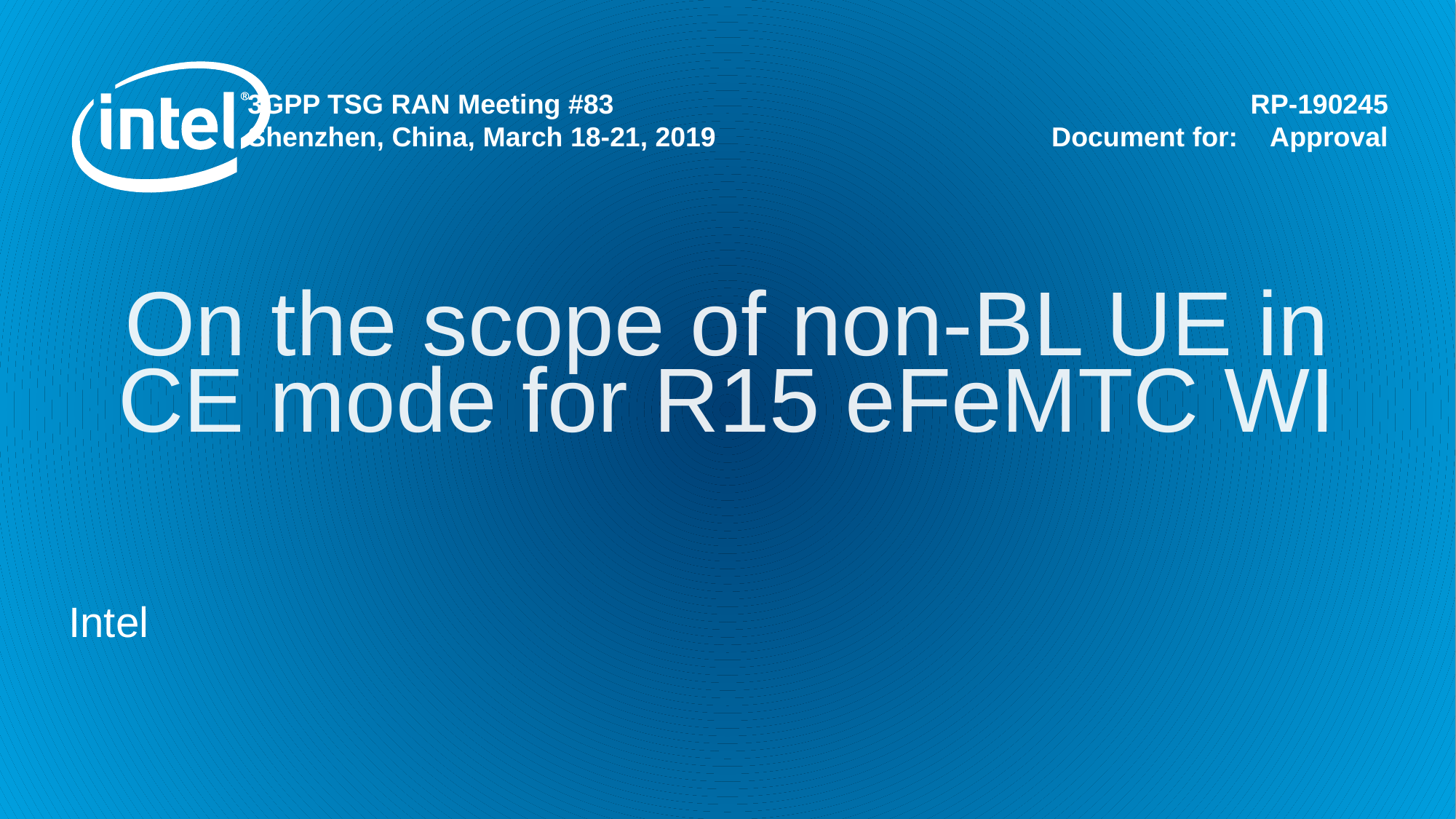

RP-190245
Document for:	Approval
3GPP TSG RAN Meeting #83
Shenzhen, China, March 18-21, 2019
# On the scope of non-BL UE in CE mode for R15 eFeMTC WI
Intel